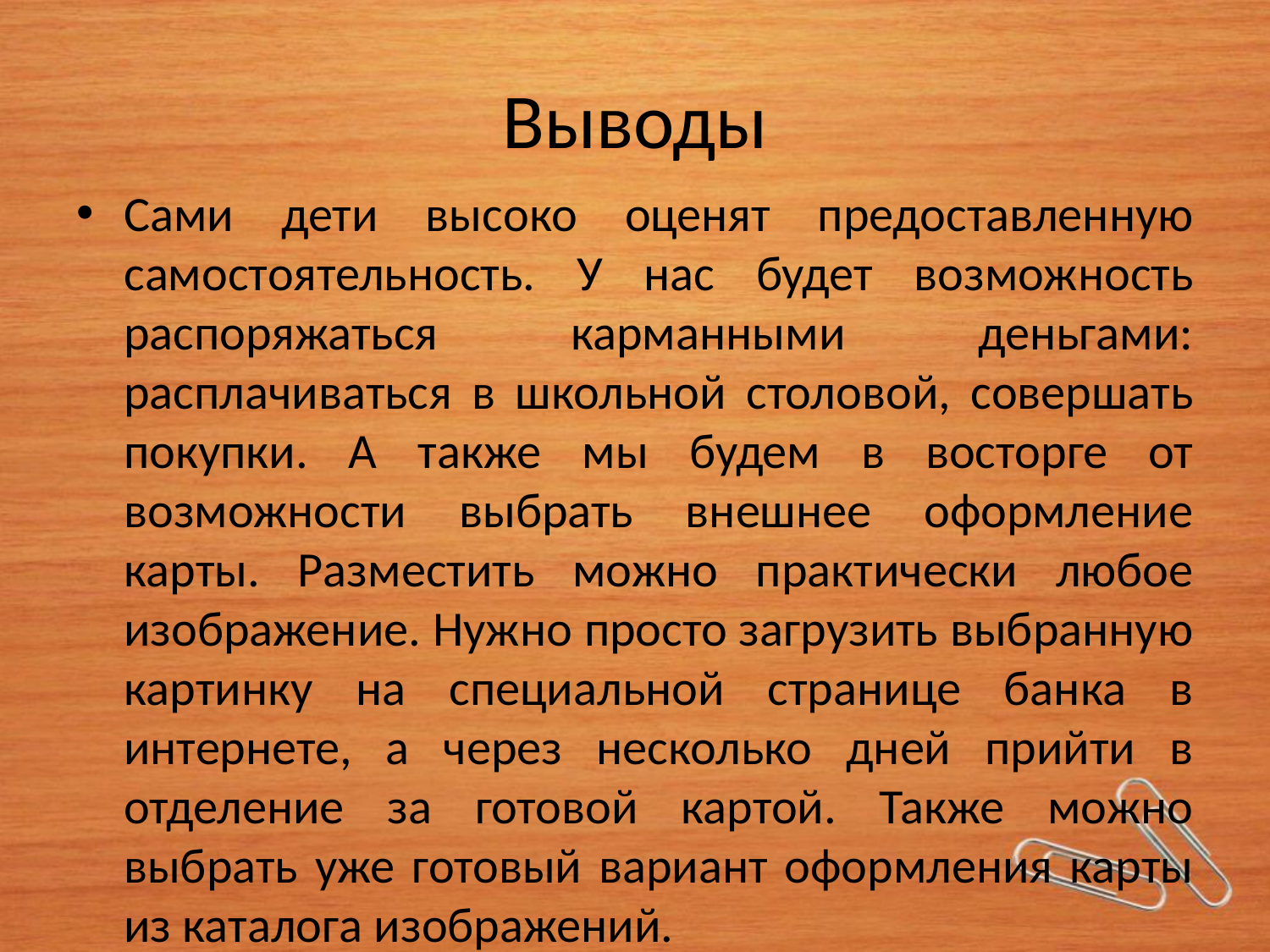

# Выводы
Сами дети высоко оценят предоставленную самостоятельность. У нас будет возможность распоряжаться карманными деньгами: расплачиваться в школьной столовой, совершать покупки. А также мы будем в восторге от возможности выбрать внешнее оформление карты. Разместить можно практически любое изображение. Нужно просто загрузить выбранную картинку на специальной странице банка в интернете, а через несколько дней прийти в отделение за готовой картой. Также можно выбрать уже готовый вариант оформления карты из каталога изображений.